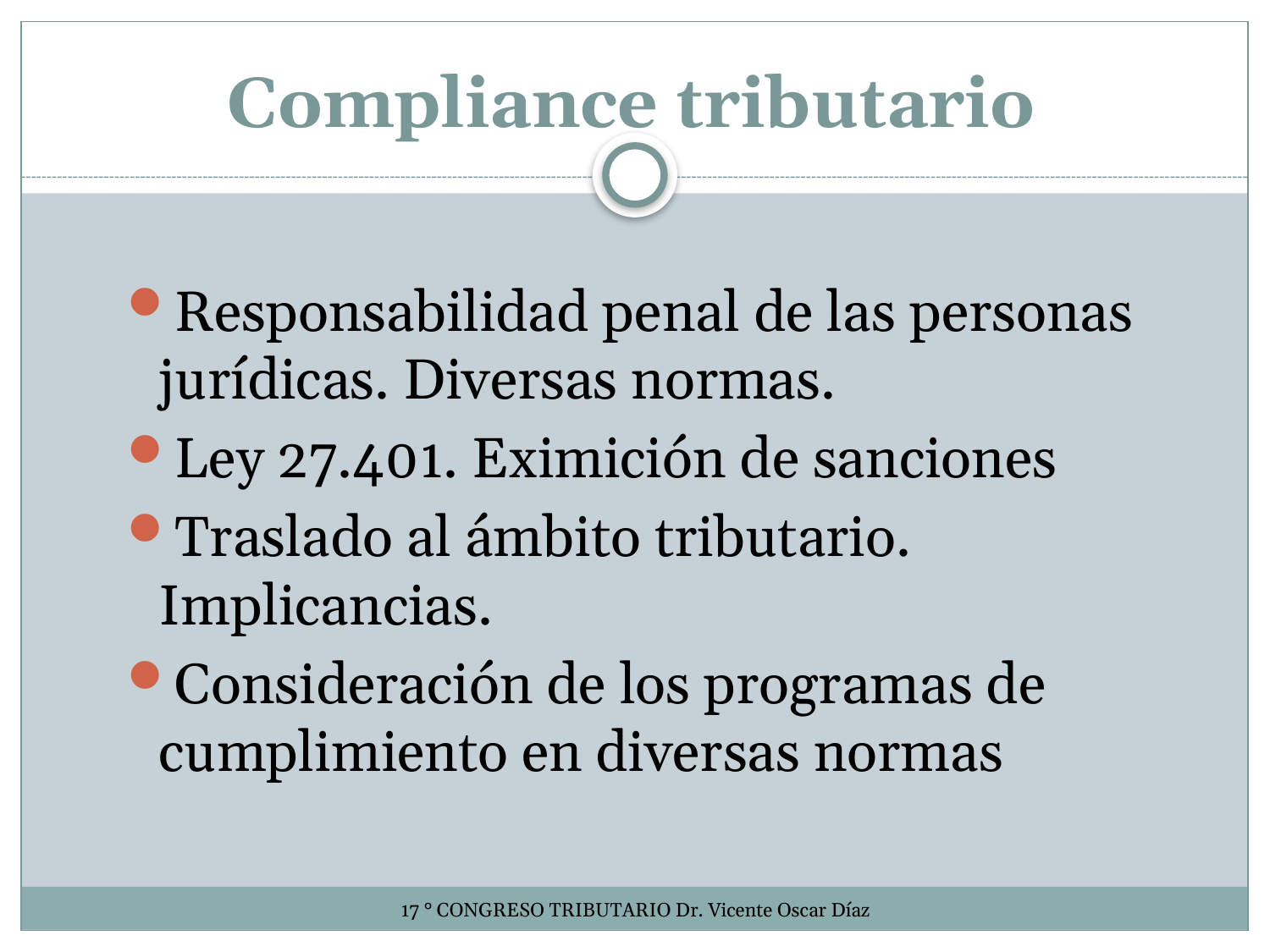

# Compliance tributario

Responsabilidad penal de las personas jurídicas. Diversas normas.
Ley 27.401. Eximición de sanciones
Traslado al ámbito tributario. Implicancias.
Consideración de los programas de cumplimiento en diversas normas

17 ° CONGRESO TRIBUTARIO Dr. Vicente Oscar Díaz